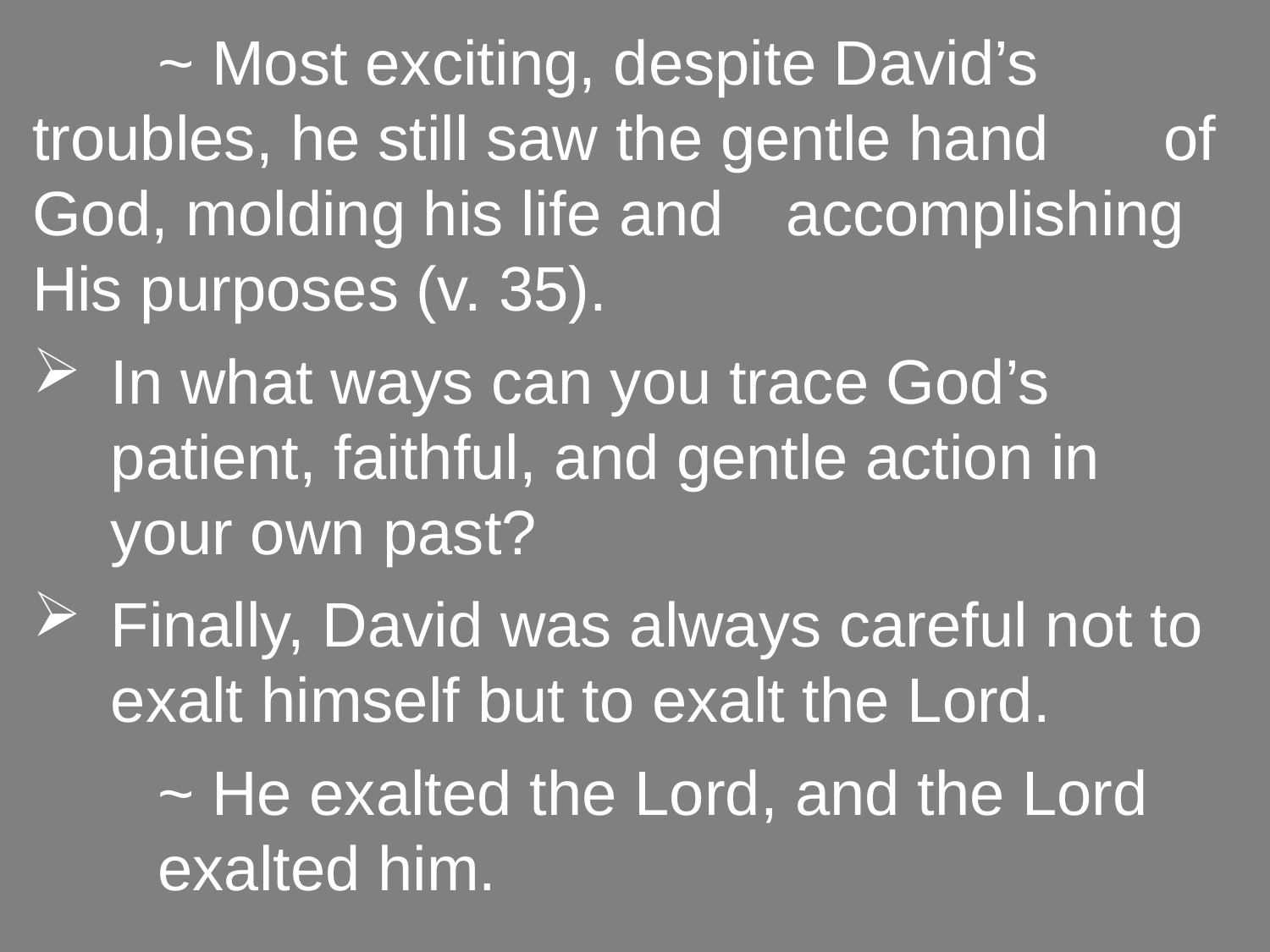

~ Most exciting, despite David’s 							troubles, he still saw the gentle hand 					of God, molding his life and 							accomplishing His purposes (v. 35).
In what ways can you trace God’s patient, faithful, and gentle action in your own past?
Finally, David was always careful not to exalt himself but to exalt the Lord.
		~ He exalted the Lord, and the Lord 						exalted him.